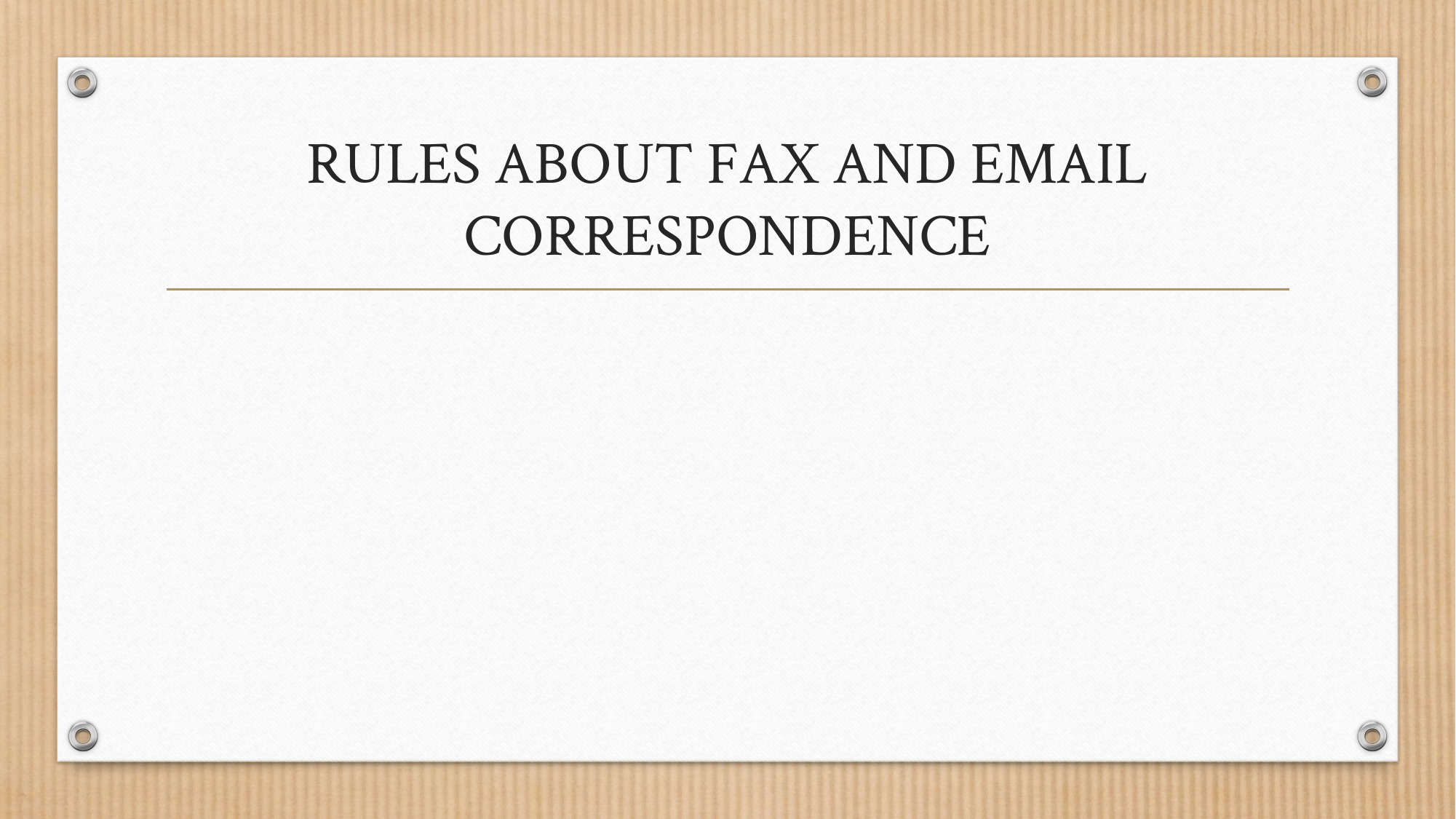

# RULES ABOUT FAX AND EMAIL CORRESPONDENCE